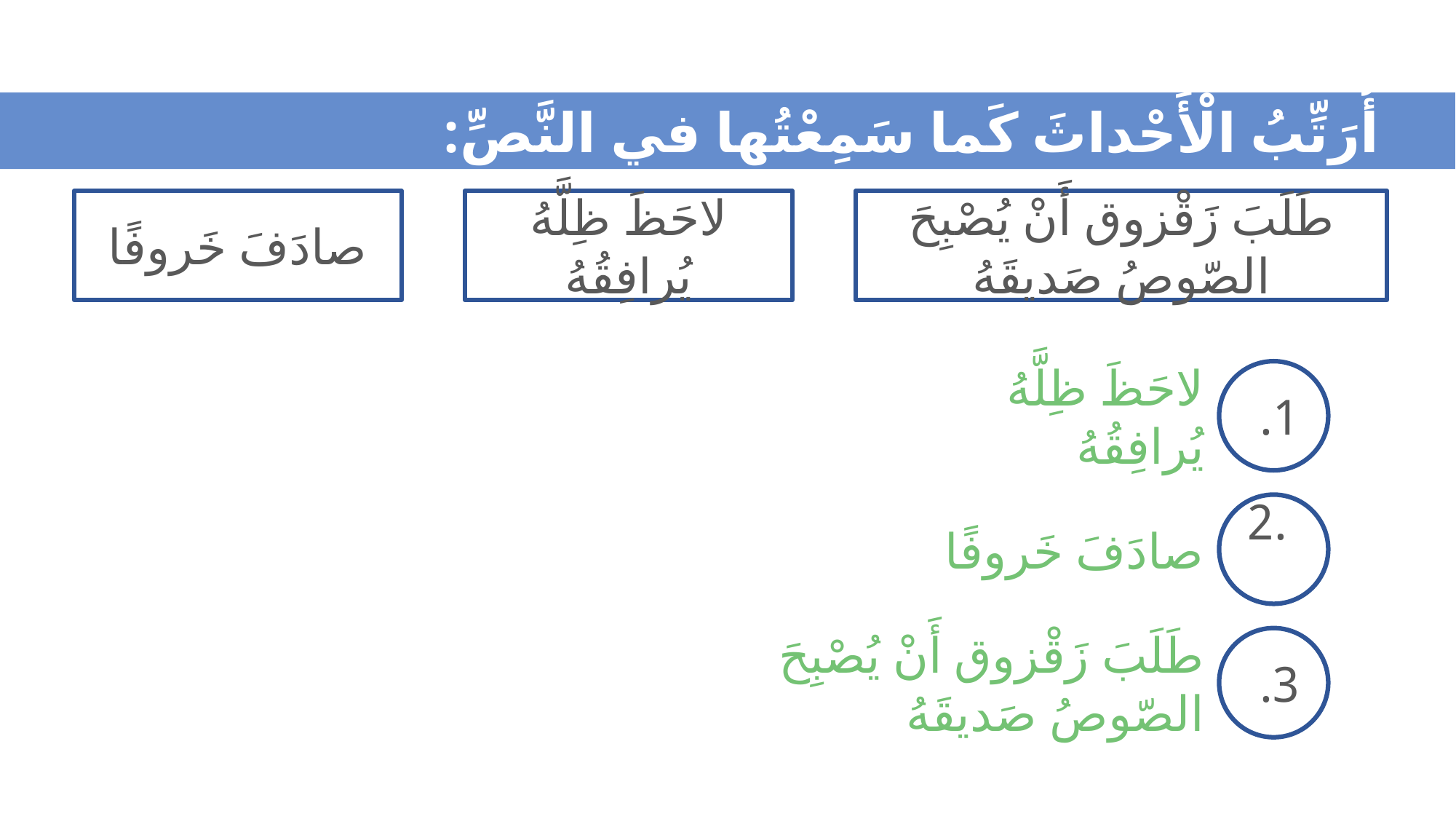

أُرَتِّبُ الْأَحْداثَ كَما سَمِعْتُها في النَّصِّ:
صادَفَ خَروفًا
لاحَظَ ظِلَّهُ يُرافِقُهُ
طَلَبَ زَقْزوق أَنْ يُصْبِحَ الصّوصُ صَديقَهُ
لاحَظَ ظِلَّهُ يُرافِقُهُ
1.
صادَفَ خَروفًا
 .2
طَلَبَ زَقْزوق أَنْ يُصْبِحَ الصّوصُ صَديقَهُ
3.